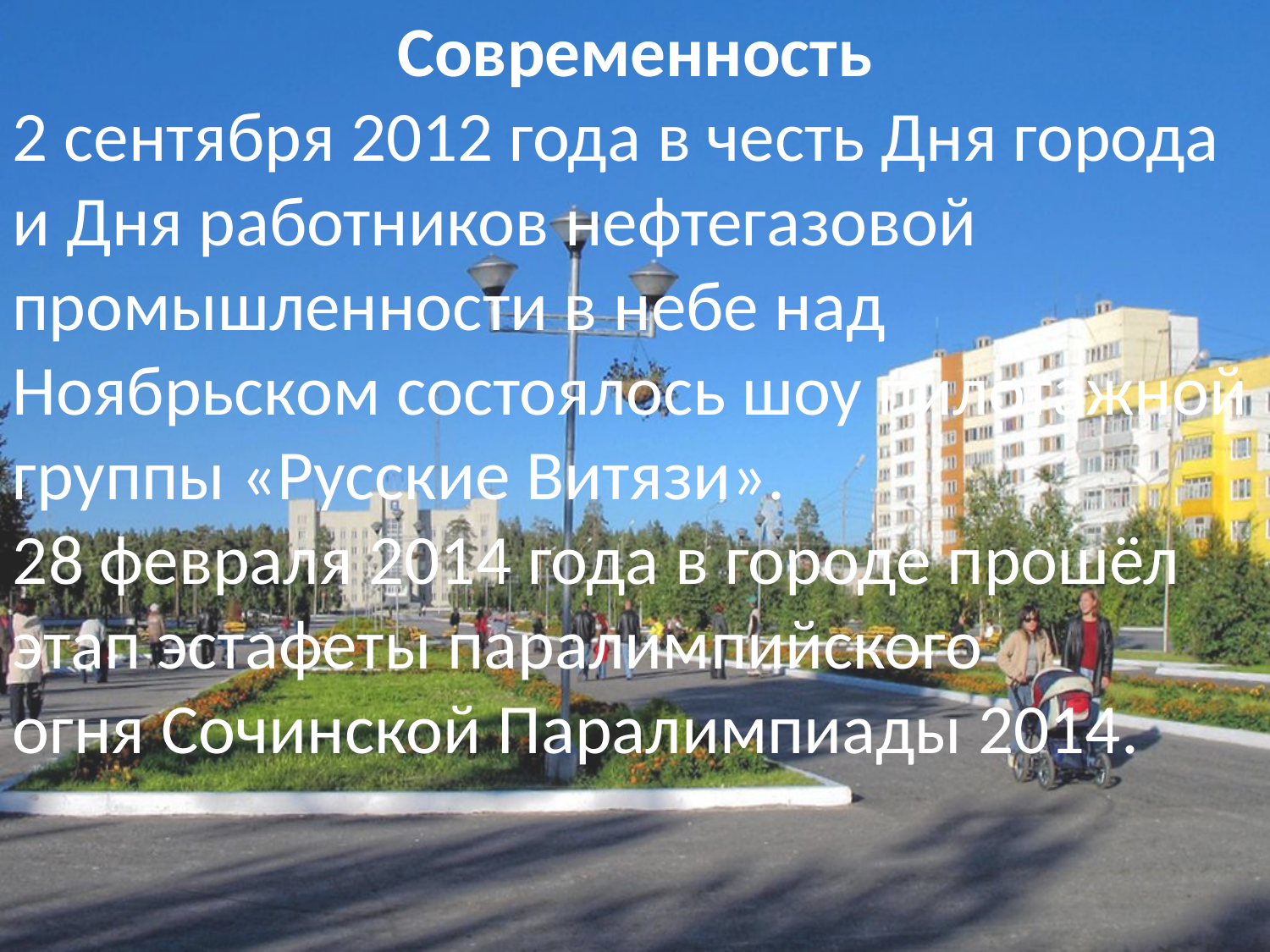

Современность
2 сентября 2012 года в честь Дня города и Дня работников нефтегазовой промышленности в небе над Ноябрьском состоялось шоу пилотажной группы «Русские Витязи».
28 февраля 2014 года в городе прошёл этап эстафеты паралимпийского огня Сочинской Паралимпиады 2014.